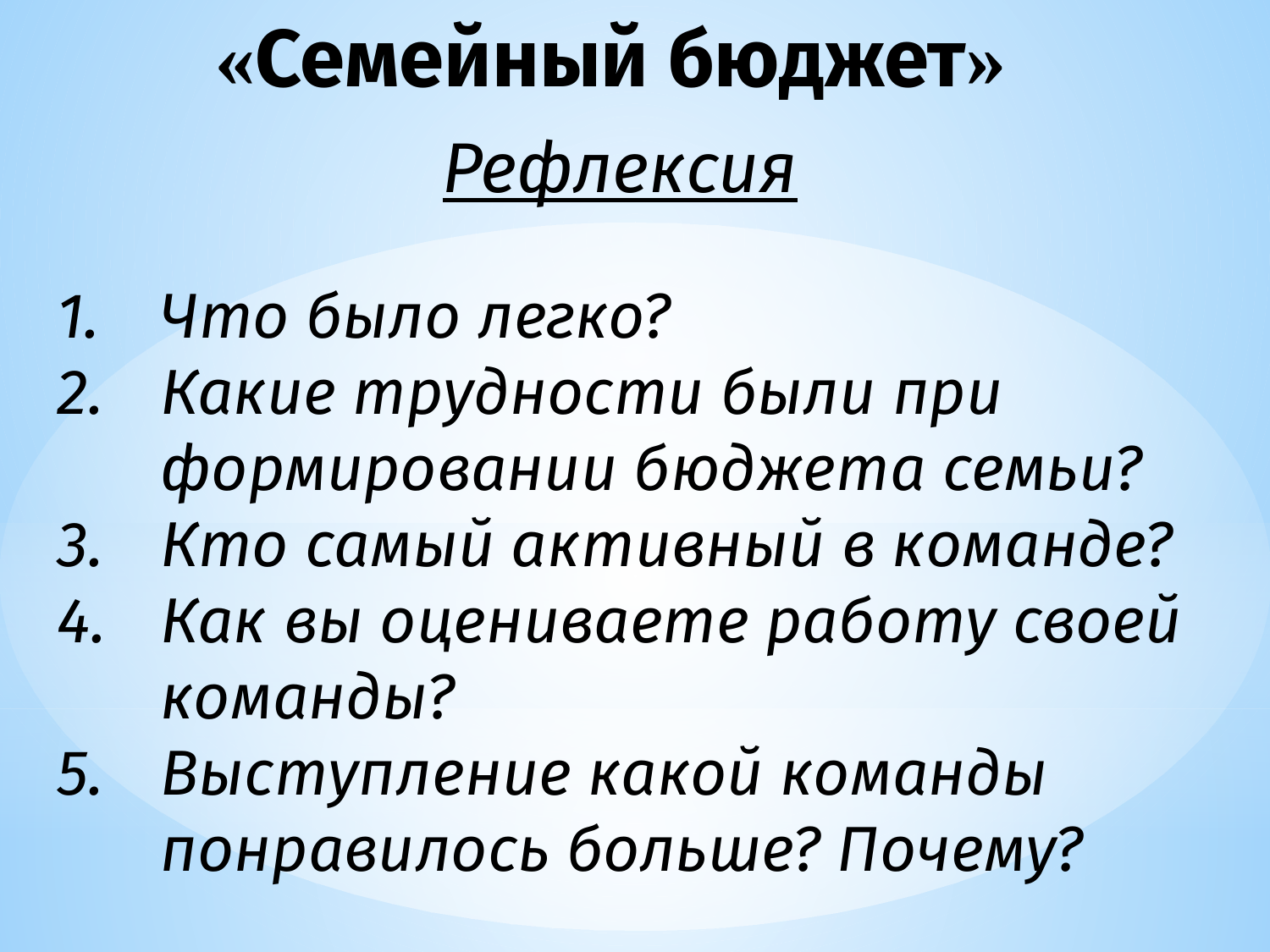

# «Семейный бюджет»

Рефлексия

Что было легко?
Какие трудности были при формировании бюджета семьи?
Кто самый активный в команде?
Как вы оцениваете работу своей команды?
Выступление какой команды понравилось больше? Почему?